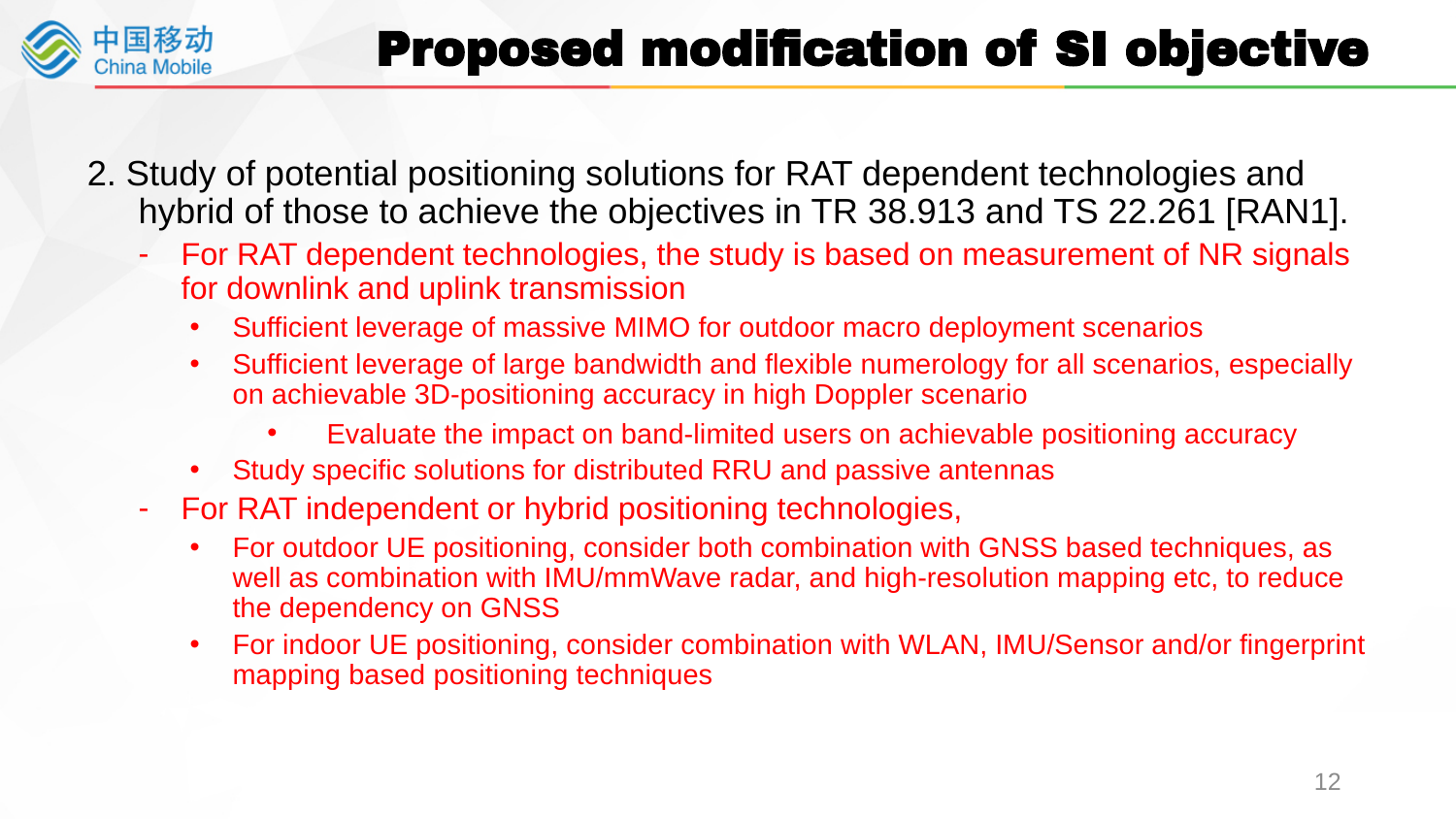

# Proposed modification of SI objective
2. Study of potential positioning solutions for RAT dependent technologies and hybrid of those to achieve the objectives in TR 38.913 and TS 22.261 [RAN1].
For RAT dependent technologies, the study is based on measurement of NR signals for downlink and uplink transmission
Sufficient leverage of massive MIMO for outdoor macro deployment scenarios
Sufficient leverage of large bandwidth and flexible numerology for all scenarios, especially on achievable 3D-positioning accuracy in high Doppler scenario
Evaluate the impact on band-limited users on achievable positioning accuracy
Study specific solutions for distributed RRU and passive antennas
For RAT independent or hybrid positioning technologies,
For outdoor UE positioning, consider both combination with GNSS based techniques, as well as combination with IMU/mmWave radar, and high-resolution mapping etc, to reduce the dependency on GNSS
For indoor UE positioning, consider combination with WLAN, IMU/Sensor and/or fingerprint mapping based positioning techniques
12